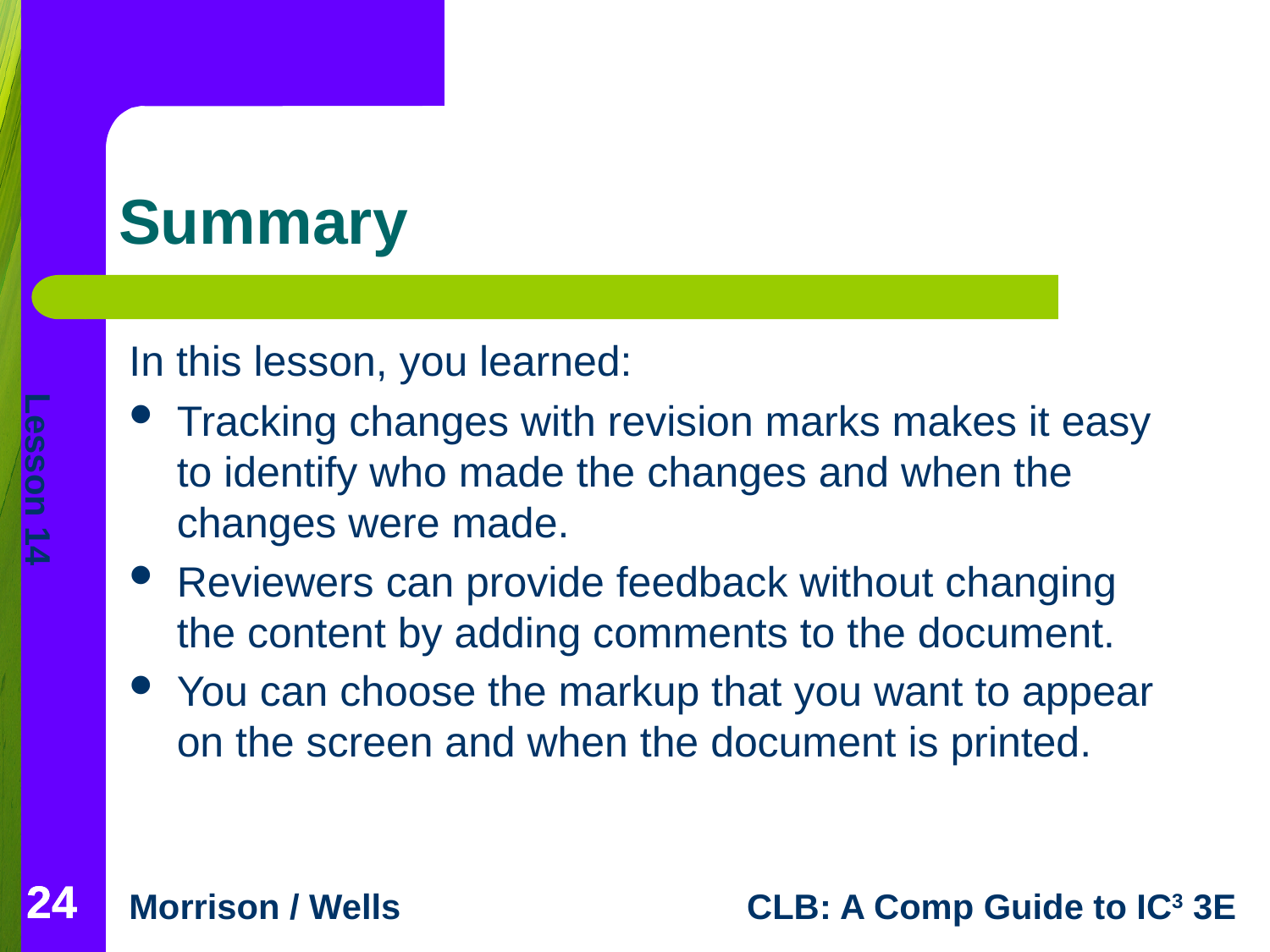

# Summary
In this lesson, you learned:
Tracking changes with revision marks makes it easy to identify who made the changes and when the changes were made.
Reviewers can provide feedback without changing the content by adding comments to the document.
You can choose the markup that you want to appear on the screen and when the document is printed.
24
24
24